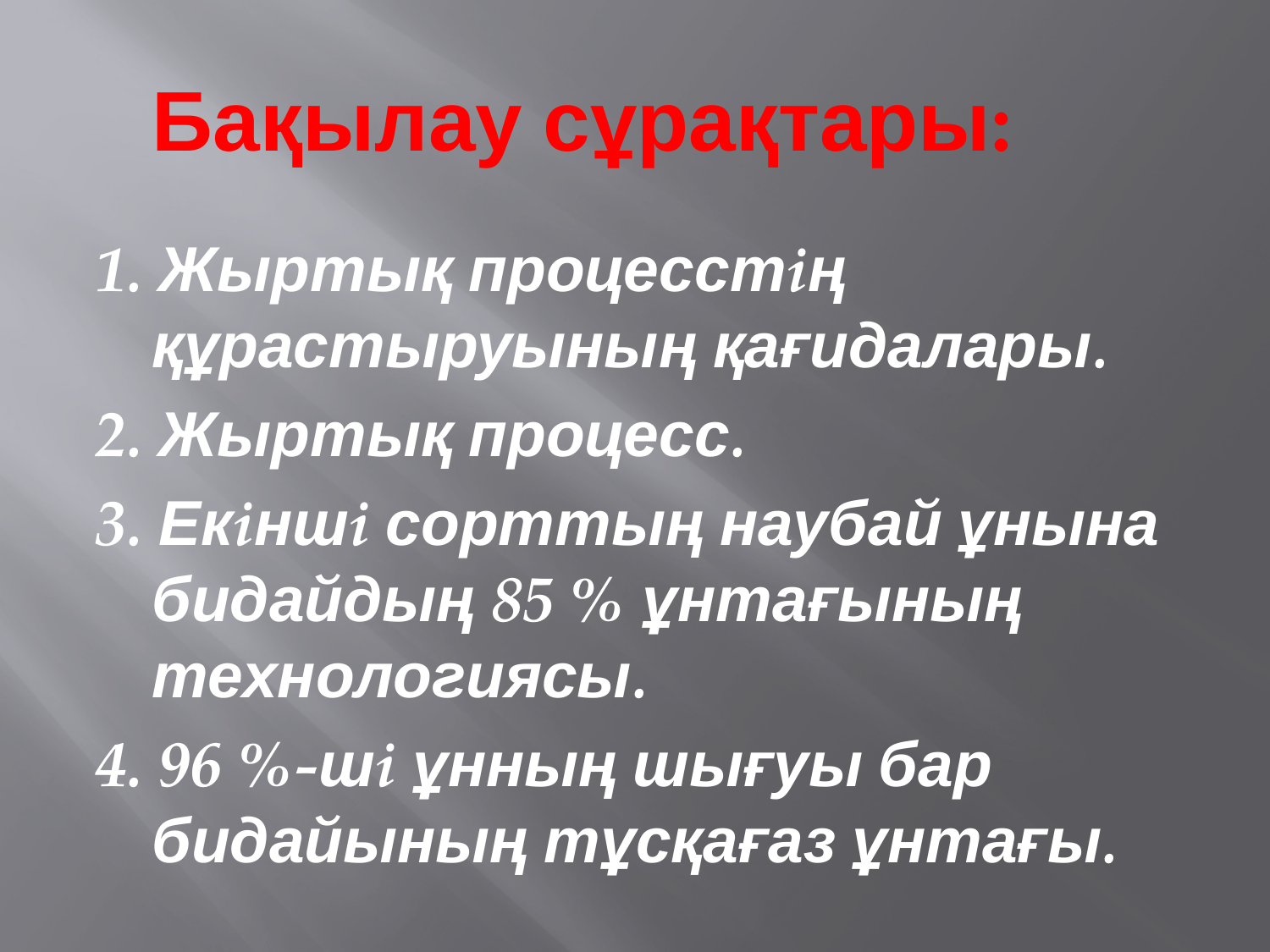

# Бақылау сұрақтары:
1. Жыртық процесстiң құрастыруының қағидалары.
2. Жыртық процесс.
3. Екiншi сорттың наубай ұнына бидайдың 85 % ұнтағының технологиясы.
4. 96 %-шi ұнның шығуы бар бидайының тұсқағаз ұнтағы.